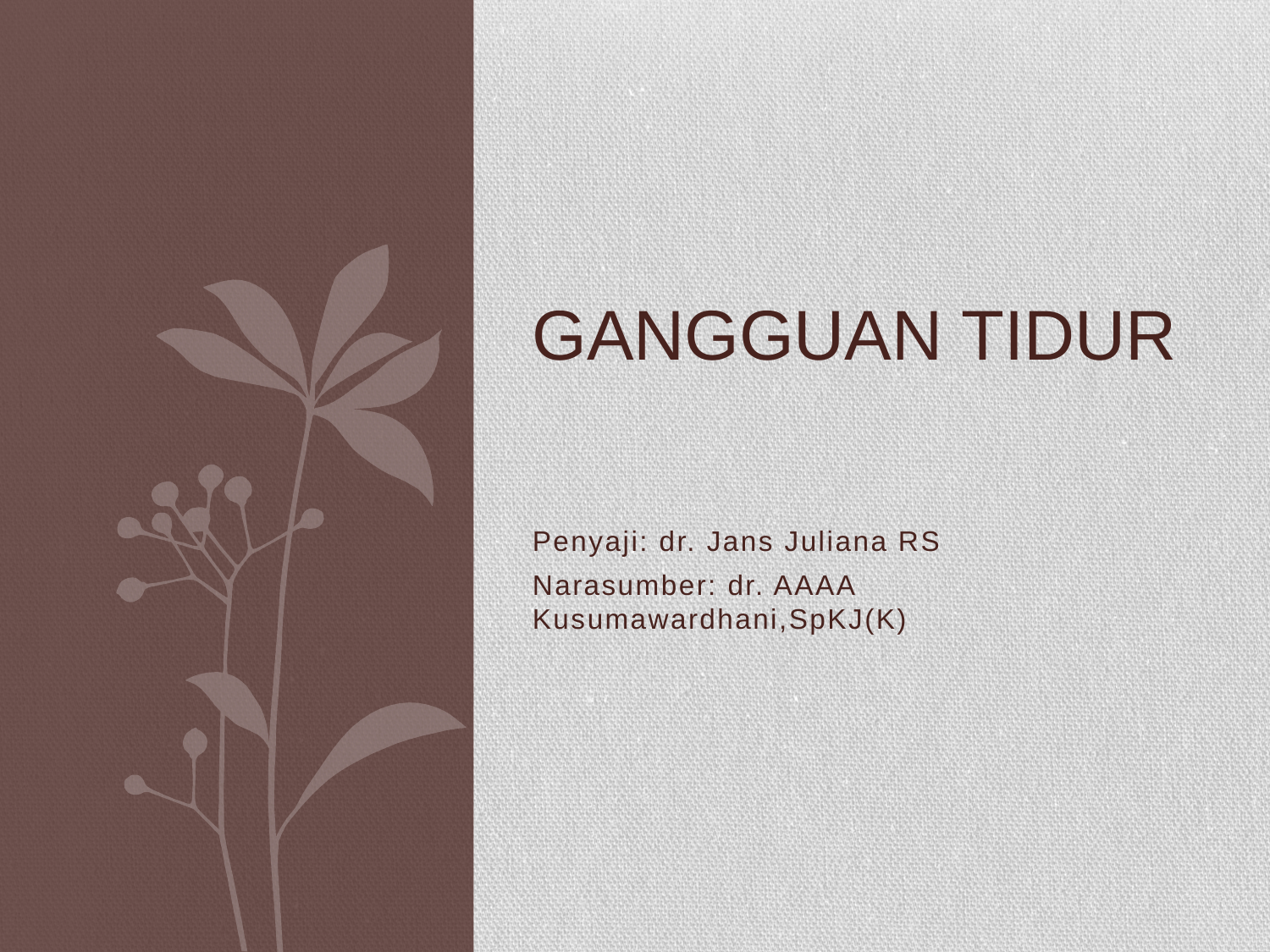

# GANGGUAN TIDUR
Penyaji: dr. Jans Juliana RS
Narasumber: dr. AAAA Kusumawardhani,SpKJ(K)